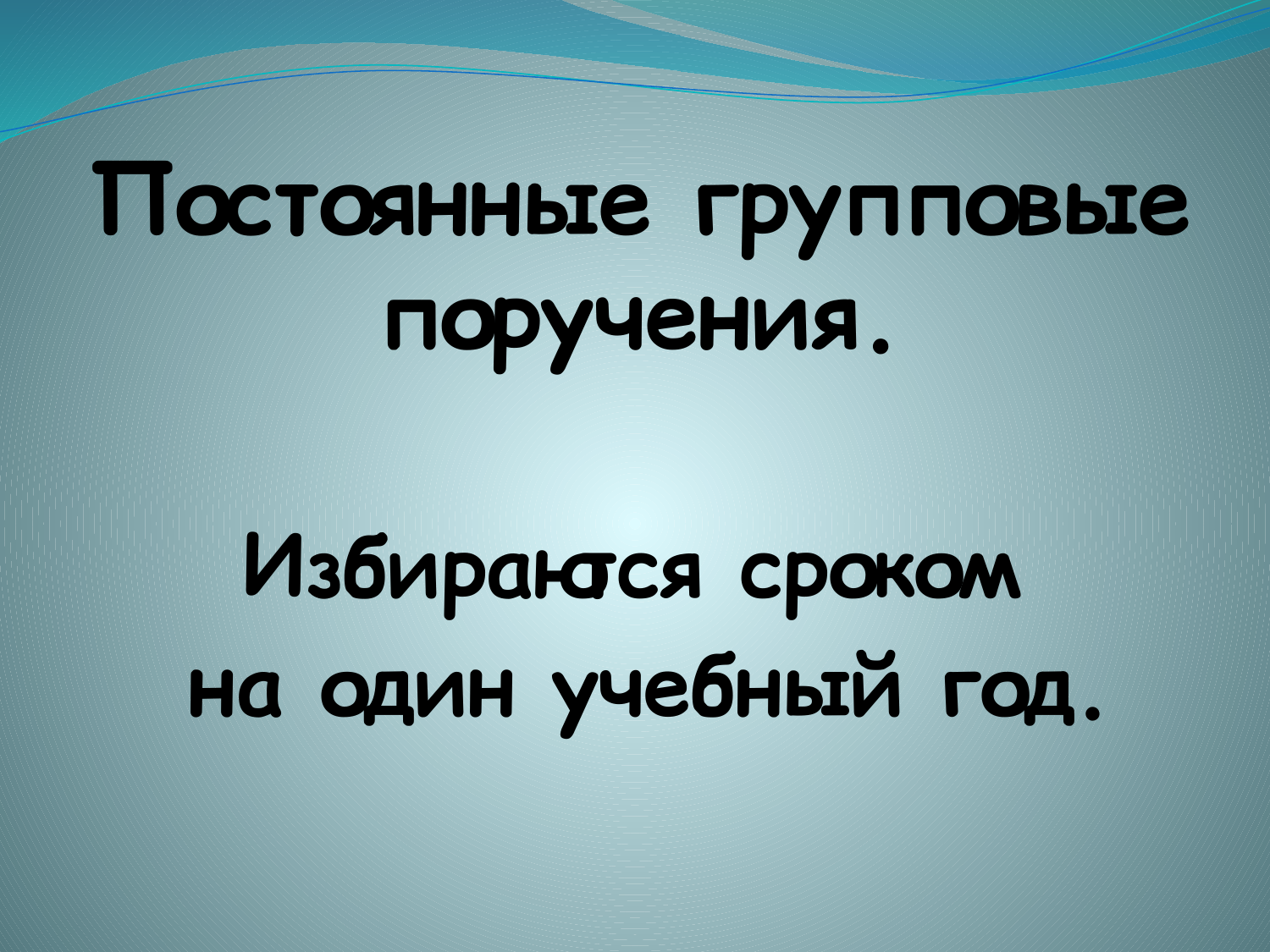

# Постоянные групповые поручения.
Избираются сроком
на один учебный год.